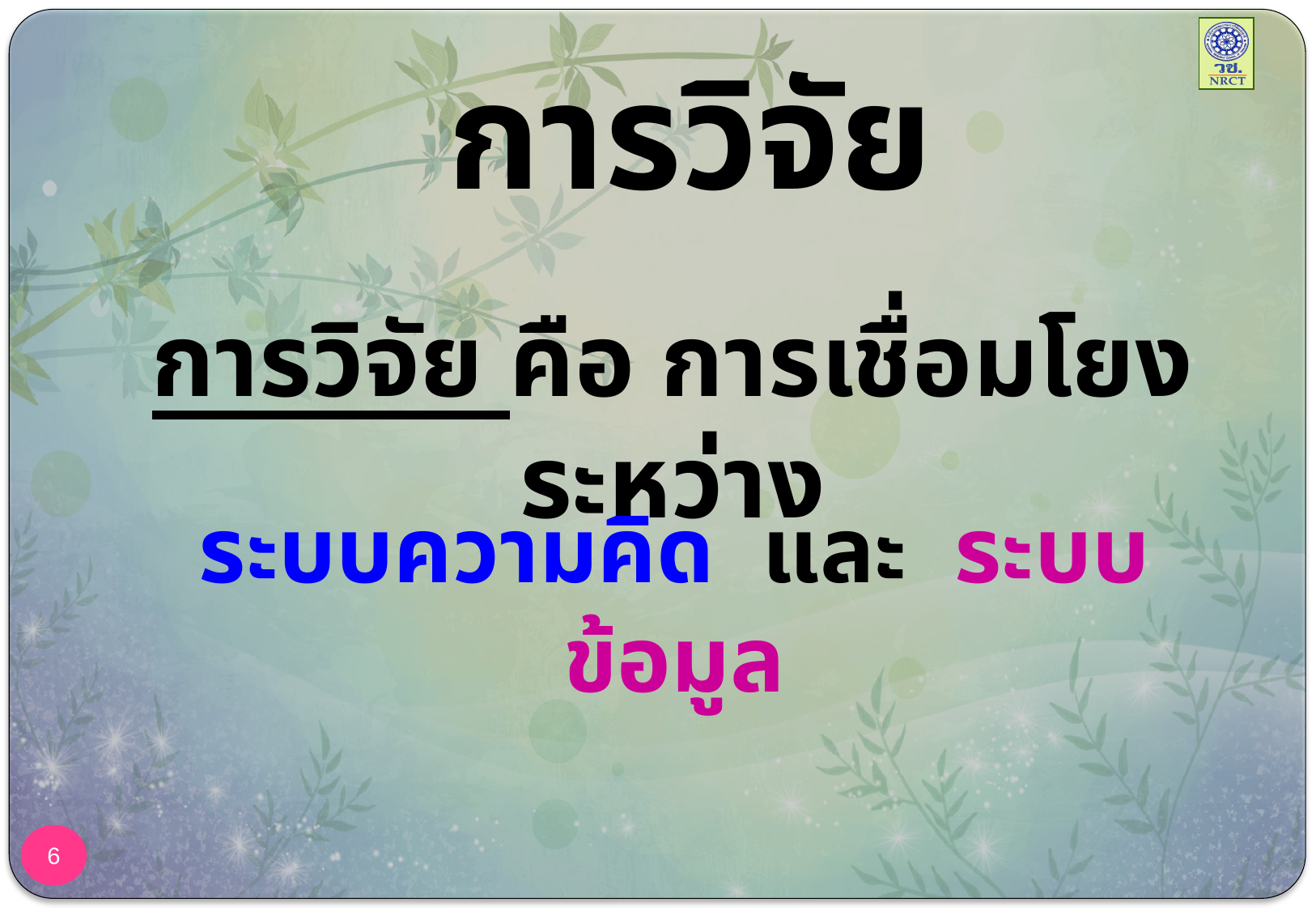

# การวิจัย
การวิจัย คือ การเชื่อมโยง ระหว่าง
ระบบความคิด  และ  ระบบข้อมูล
6